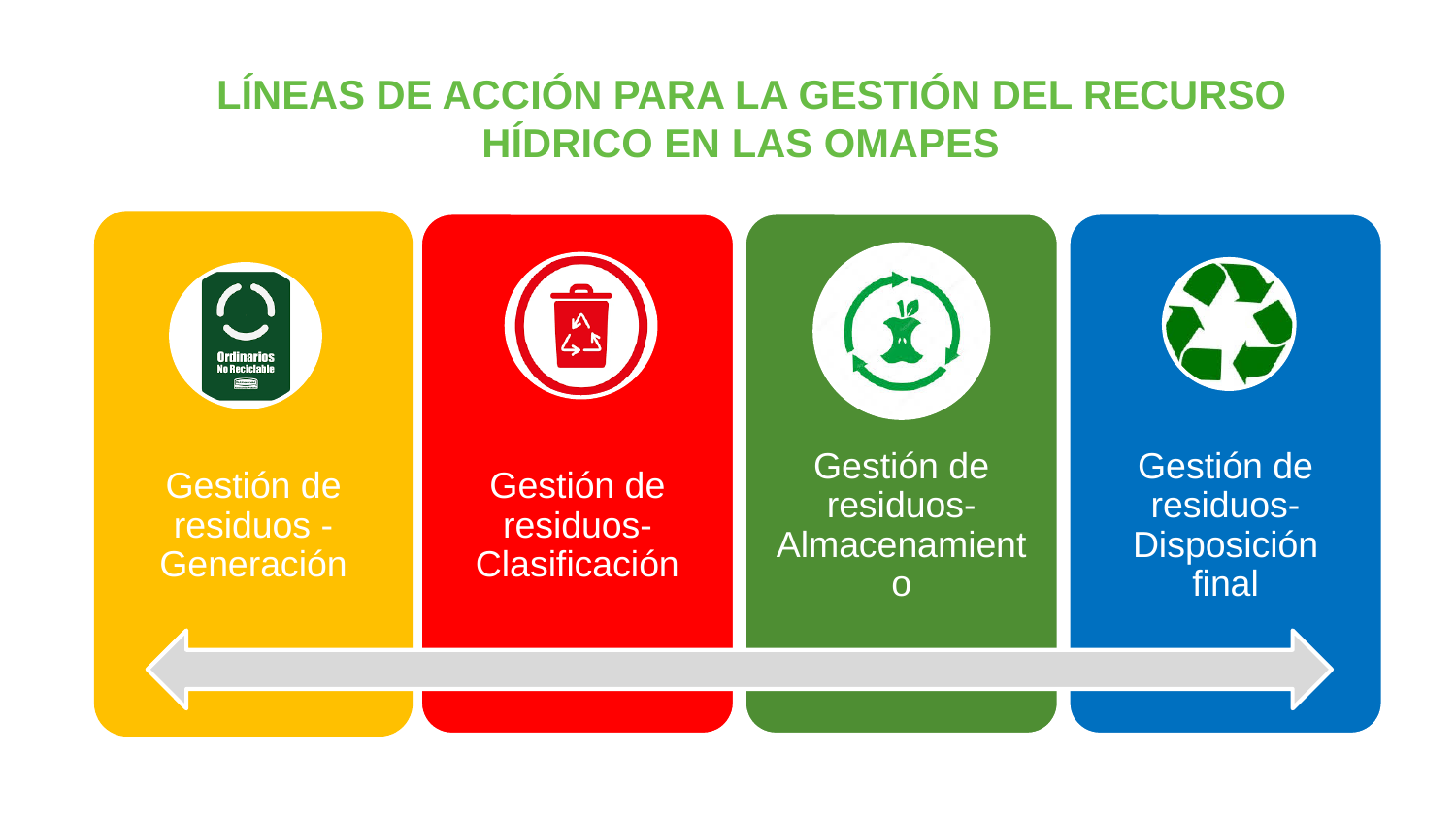

LÍNEAS DE ACCIÓN PARA LA GESTIÓN DEL RECURSO HÍDRICO EN LAS OMAPES
Gestión de residuos - Generación
Gestión de residuos-Clasificación
Gestión de residuos- Almacenamiento
Gestión de residuos- Disposición final